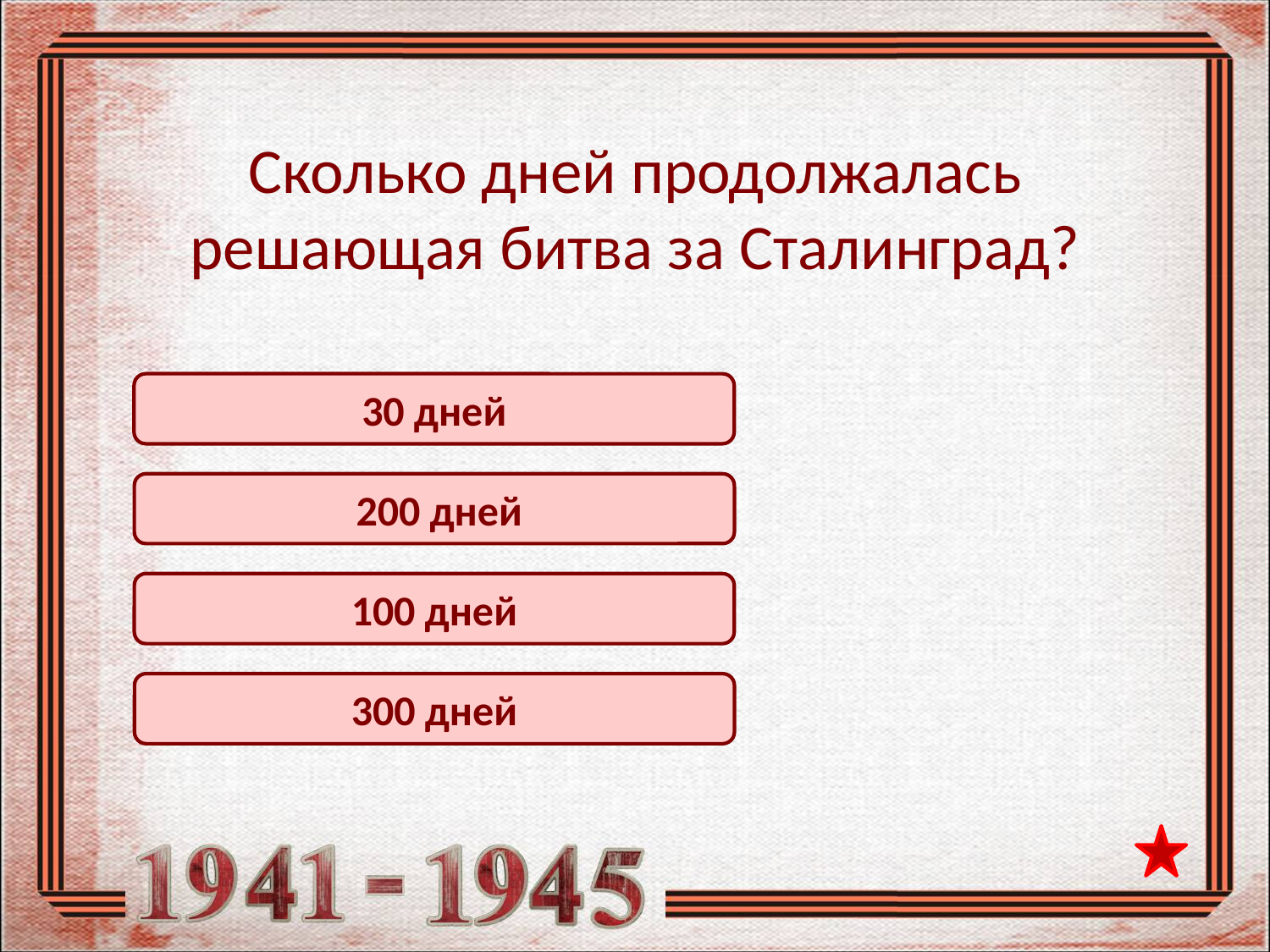

# Сколько дней продолжалась решающая битва за Сталинград?
30 дней
 200 дней
100 дней
300 дней